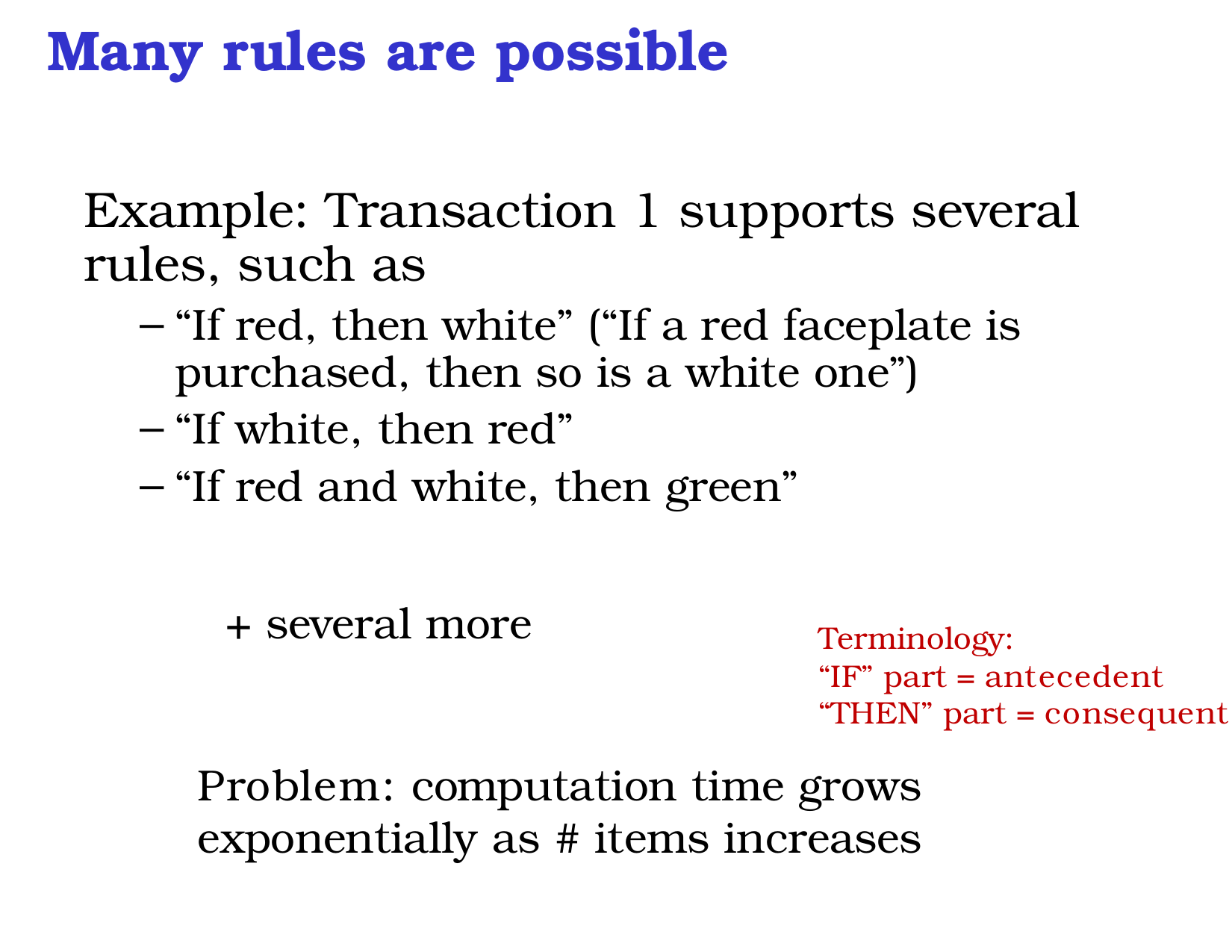

# Many rules are possible
Example: Transaction 1 supports several rules, such as
“If red, then white” (“If a red faceplate is purchased, then so is a white one”)
“If white, then red”
“If red and white, then green”
+ several more
Terminology:
“IF” part = antecedent
“THEN” part = consequent
Problem: computation time grows exponentially as # items increases